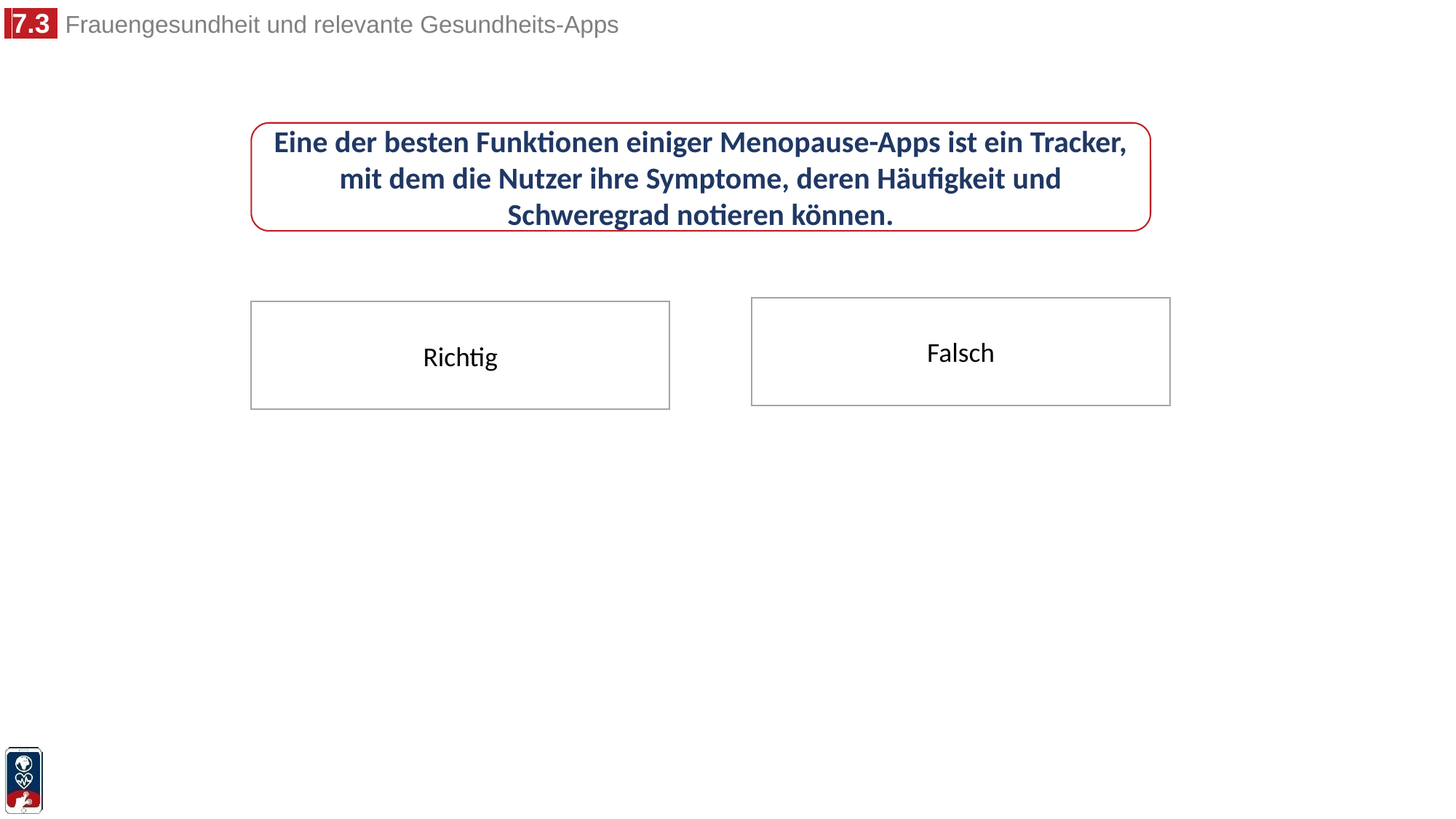

Eine der besten Funktionen einiger Menopause-Apps ist ein Tracker, mit dem die Nutzer ihre Symptome, deren Häufigkeit und Schweregrad notieren können.
Falsch
Richtig